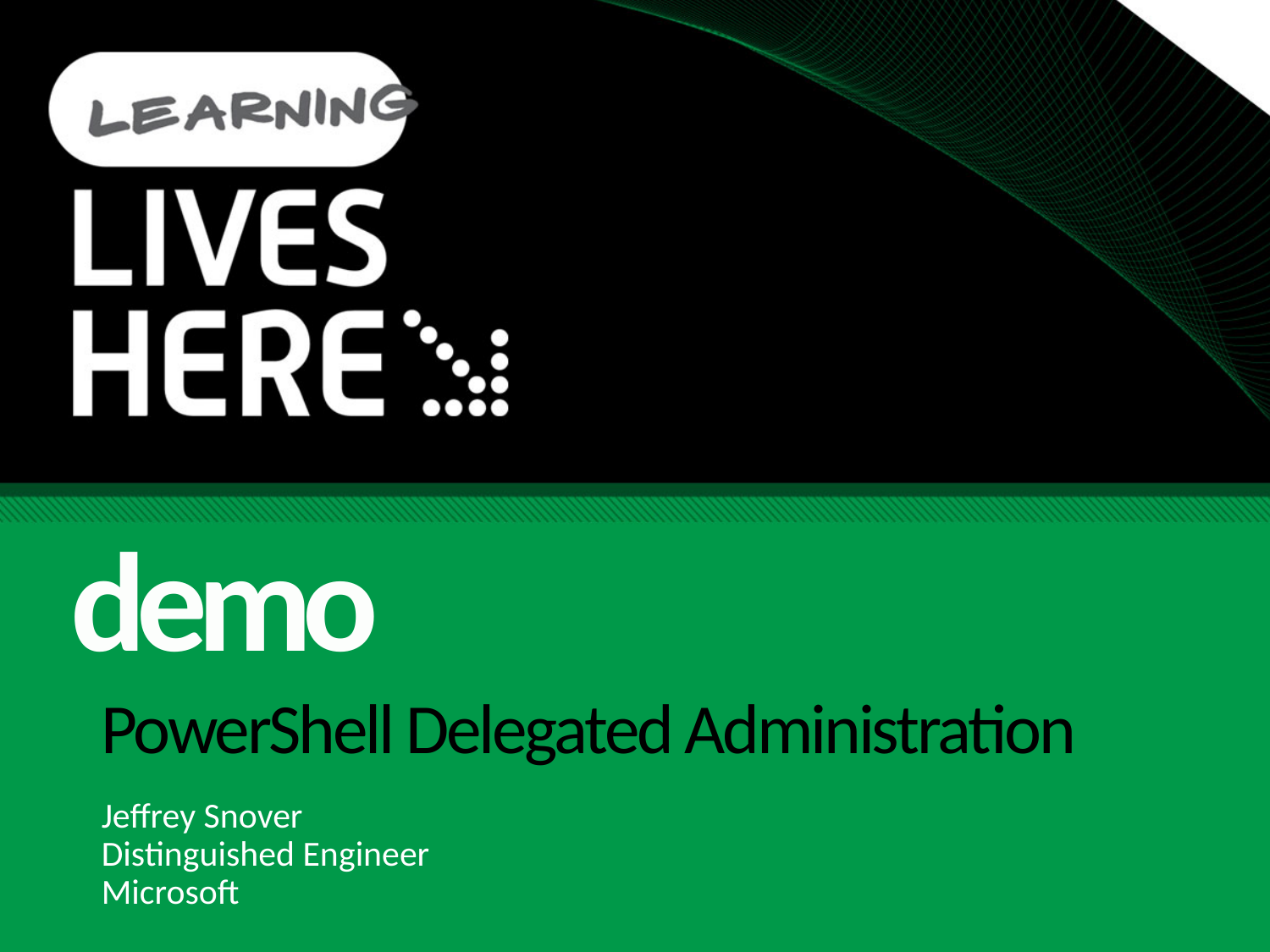

demo
# PowerShell Delegated Administration
Jeffrey Snover
Distinguished Engineer
Microsoft